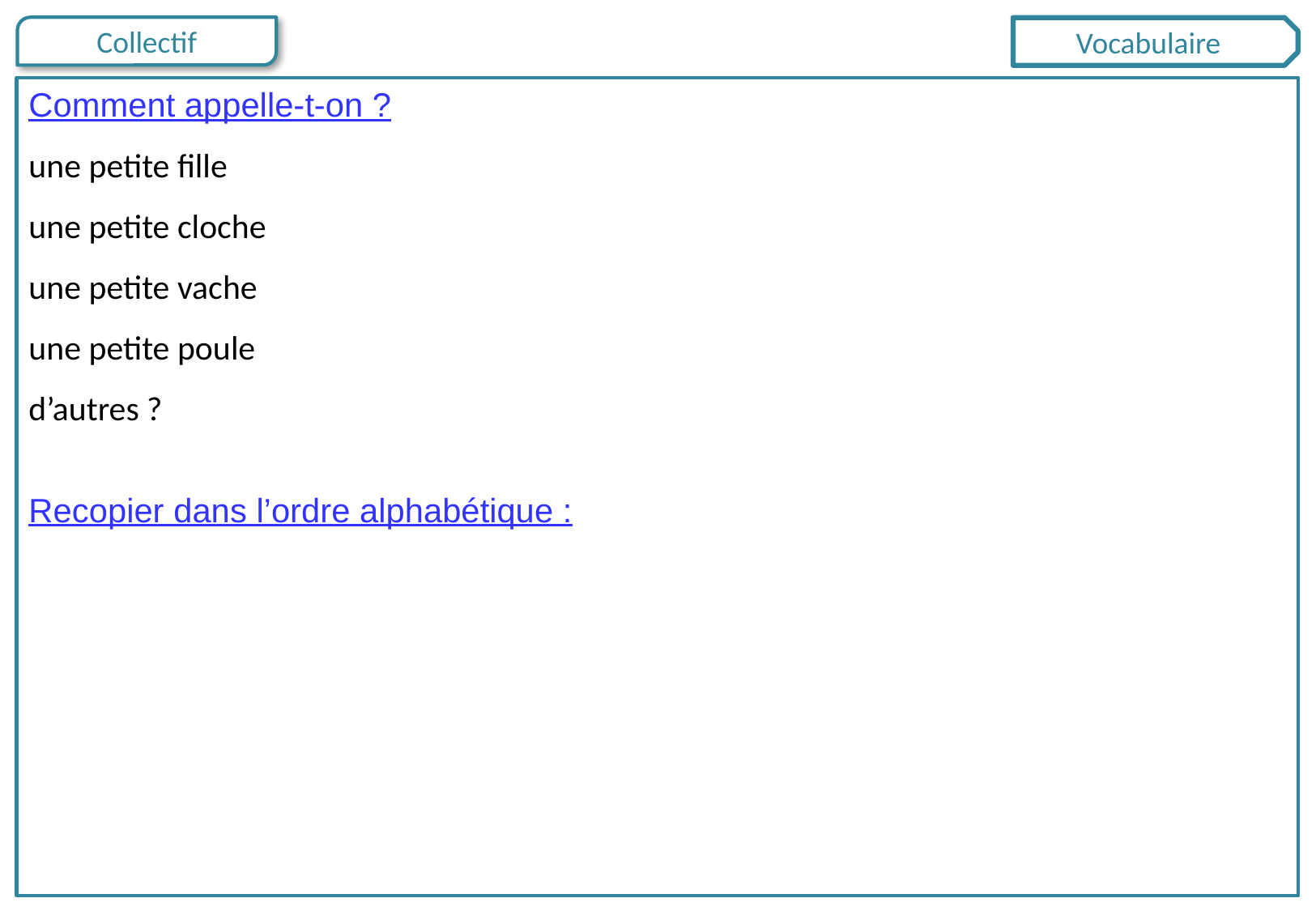

Vocabulaire
Comment appelle-t-on ?
une petite fille
une petite cloche
une petite vache
une petite poule
d’autres ?

Recopier dans l’ordre alphabétique :